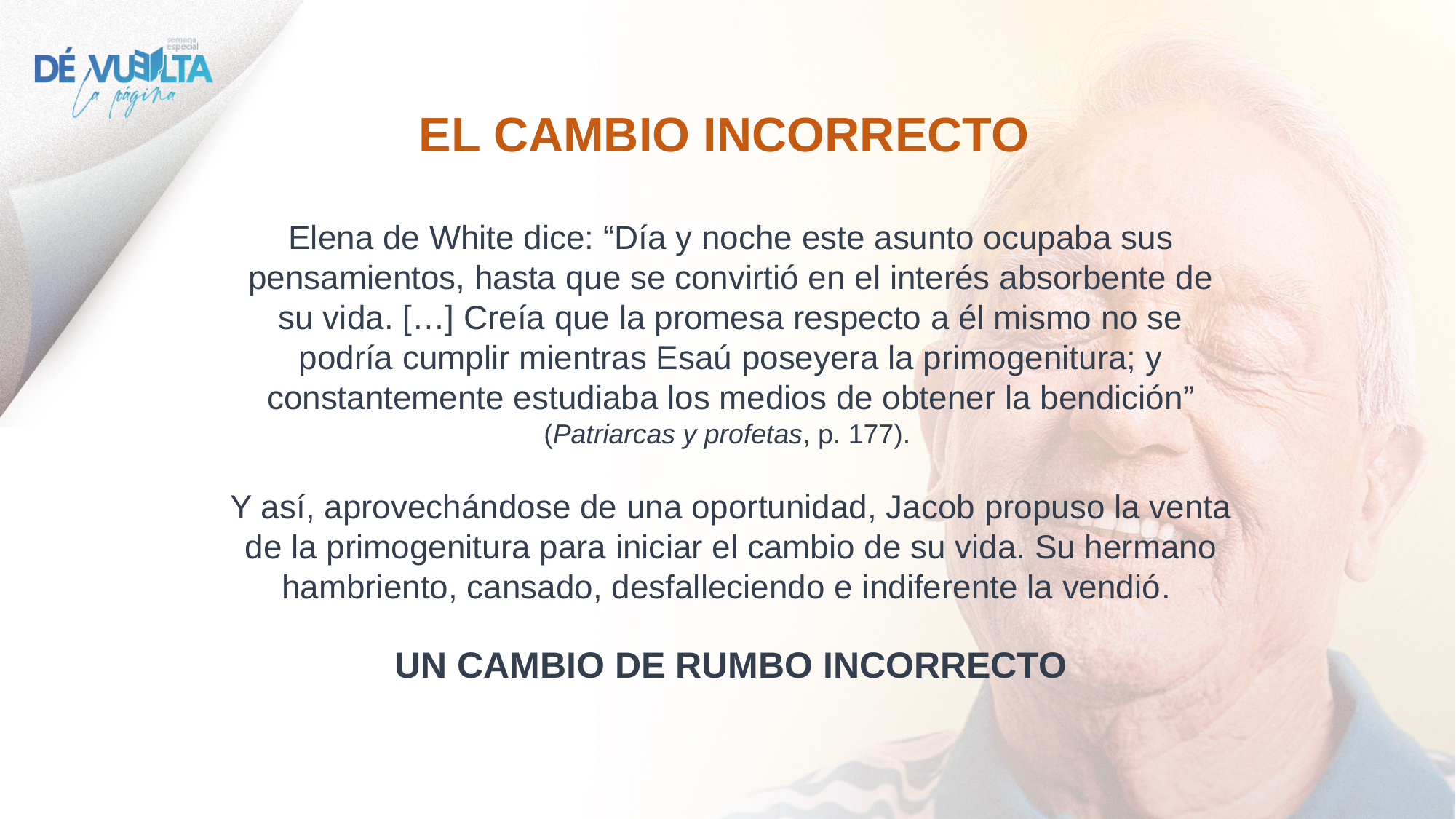

EL CAMBIO INCORRECTO
Elena de White dice: “Día y noche este asunto ocupaba sus pensamientos, hasta que se convirtió en el interés absorbente de su vida. […] Creía que la promesa respecto a él mismo no se podría cumplir mientras Esaú poseyera la primogenitura; y constantemente estudiaba los medios de obtener la bendición” (Patriarcas y profetas, p. 177).
Y así, aprovechándose de una oportunidad, Jacob propuso la venta de la primogenitura para iniciar el cambio de su vida. Su hermano hambriento, cansado, desfalleciendo e indiferente la vendió.
UN CAMBIO DE RUMBO INCORRECTO